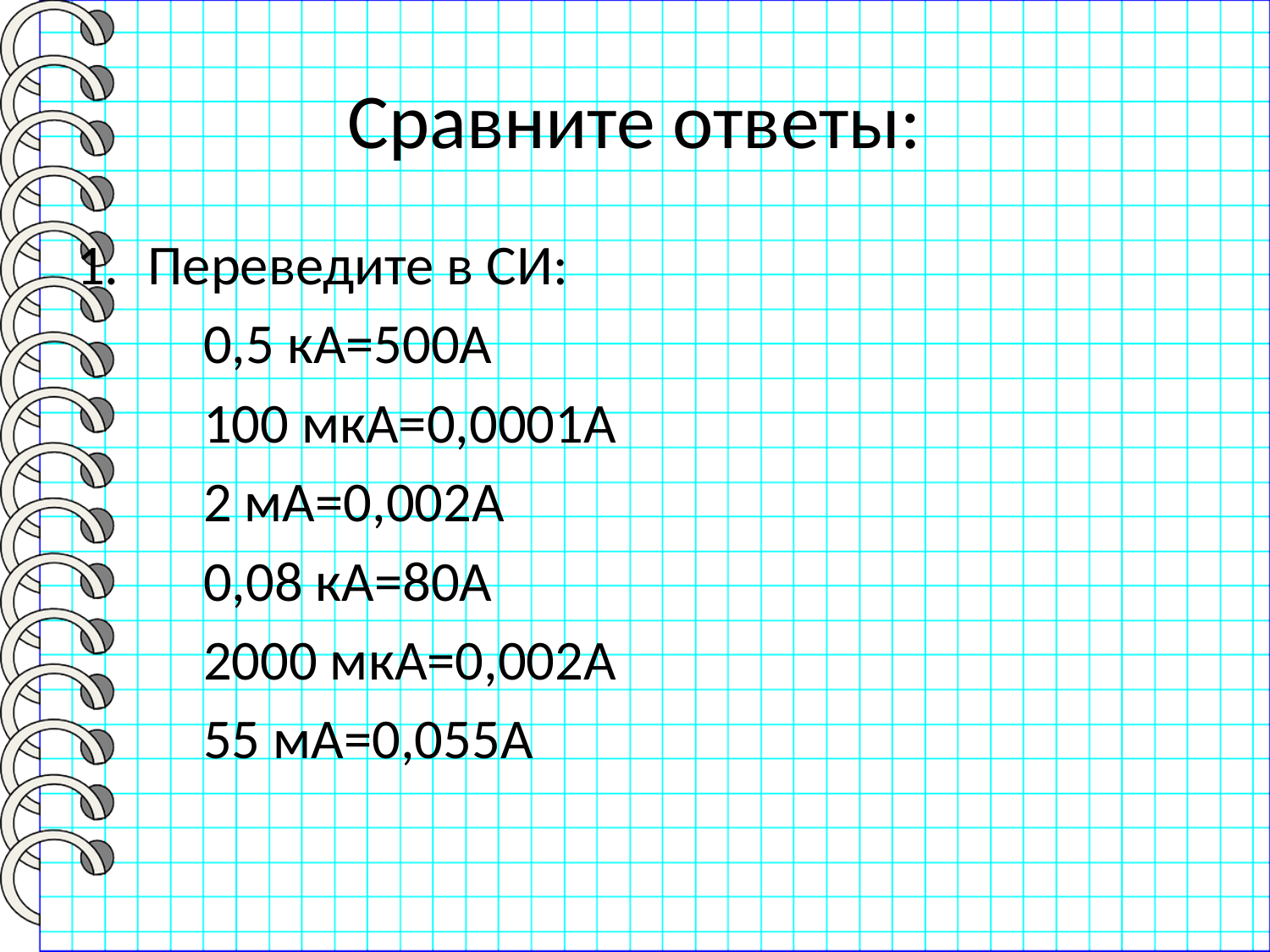

# Сравните ответы:
Переведите в СИ:
	0,5 кА=500А
	100 мкА=0,0001А
	2 мА=0,002А
	0,08 кА=80А
	2000 мкА=0,002А
	55 мА=0,055А